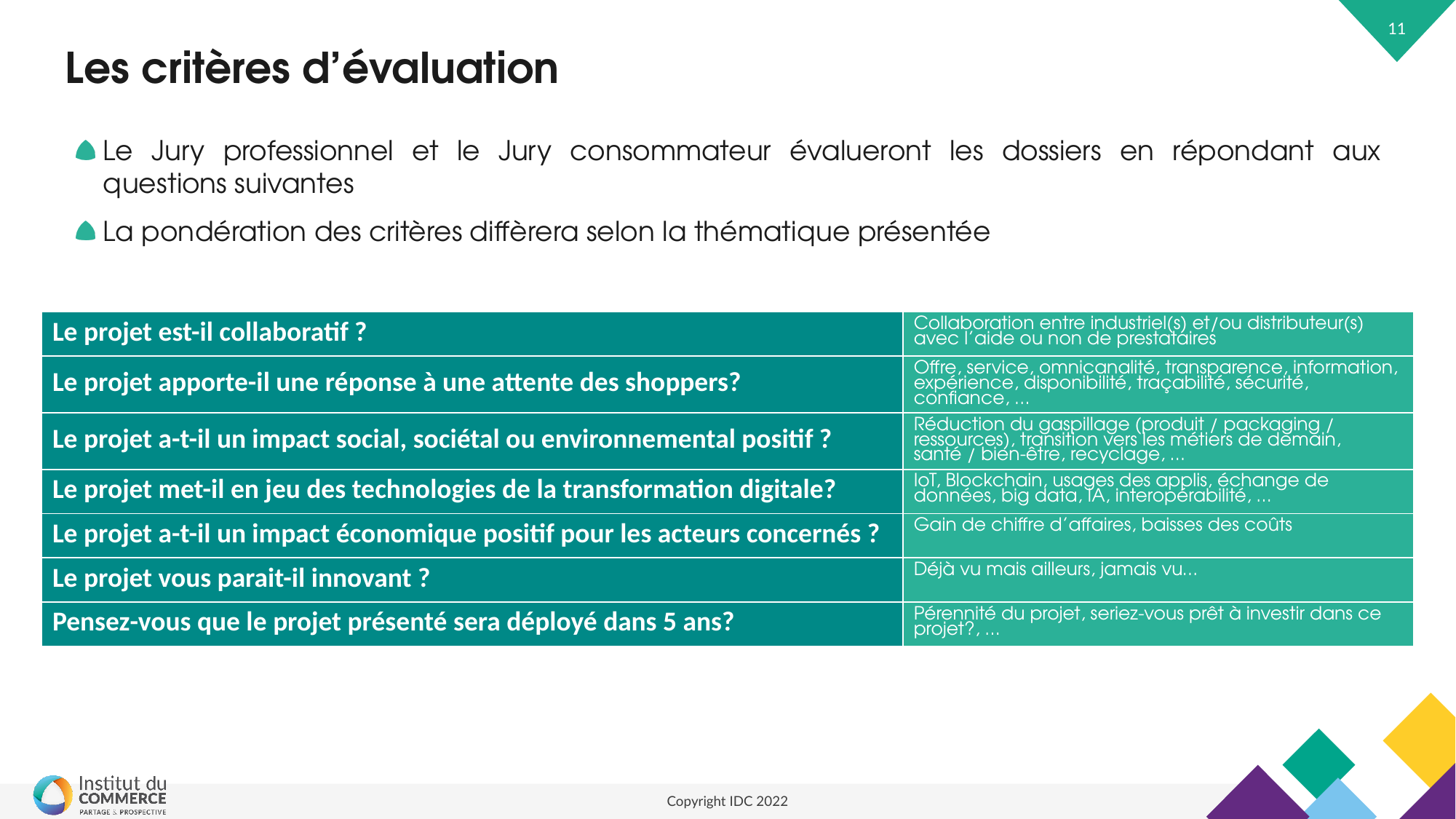

# Les critères d’évaluation
Le Jury professionnel et le Jury consommateur évalueront les dossiers en répondant aux questions suivantes
La pondération des critères diffèrera selon la thématique présentée
| Le projet est-il collaboratif ? | Collaboration entre industriel(s) et/ou distributeur(s) avec l’aide ou non de prestataires |
| --- | --- |
| Le projet apporte-il une réponse à une attente des shoppers? | Offre, service, omnicanalité, transparence, information, expérience, disponibilité, traçabilité, sécurité, confiance, … |
| Le projet a-t-il un impact social, sociétal ou environnemental positif ? | Réduction du gaspillage (produit / packaging / ressources), transition vers les métiers de demain, santé / bien-être, recyclage, … |
| Le projet met-il en jeu des technologies de la transformation digitale? | IoT, Blockchain, usages des applis, échange de données, big data, IA, interopérabilité, … |
| Le projet a-t-il un impact économique positif pour les acteurs concernés ? | Gain de chiffre d’affaires, baisses des coûts |
| Le projet vous parait-il innovant ? | Déjà vu mais ailleurs, jamais vu… |
| Pensez-vous que le projet présenté sera déployé dans 5 ans? | Pérennité du projet, seriez-vous prêt à investir dans ce projet?, … |